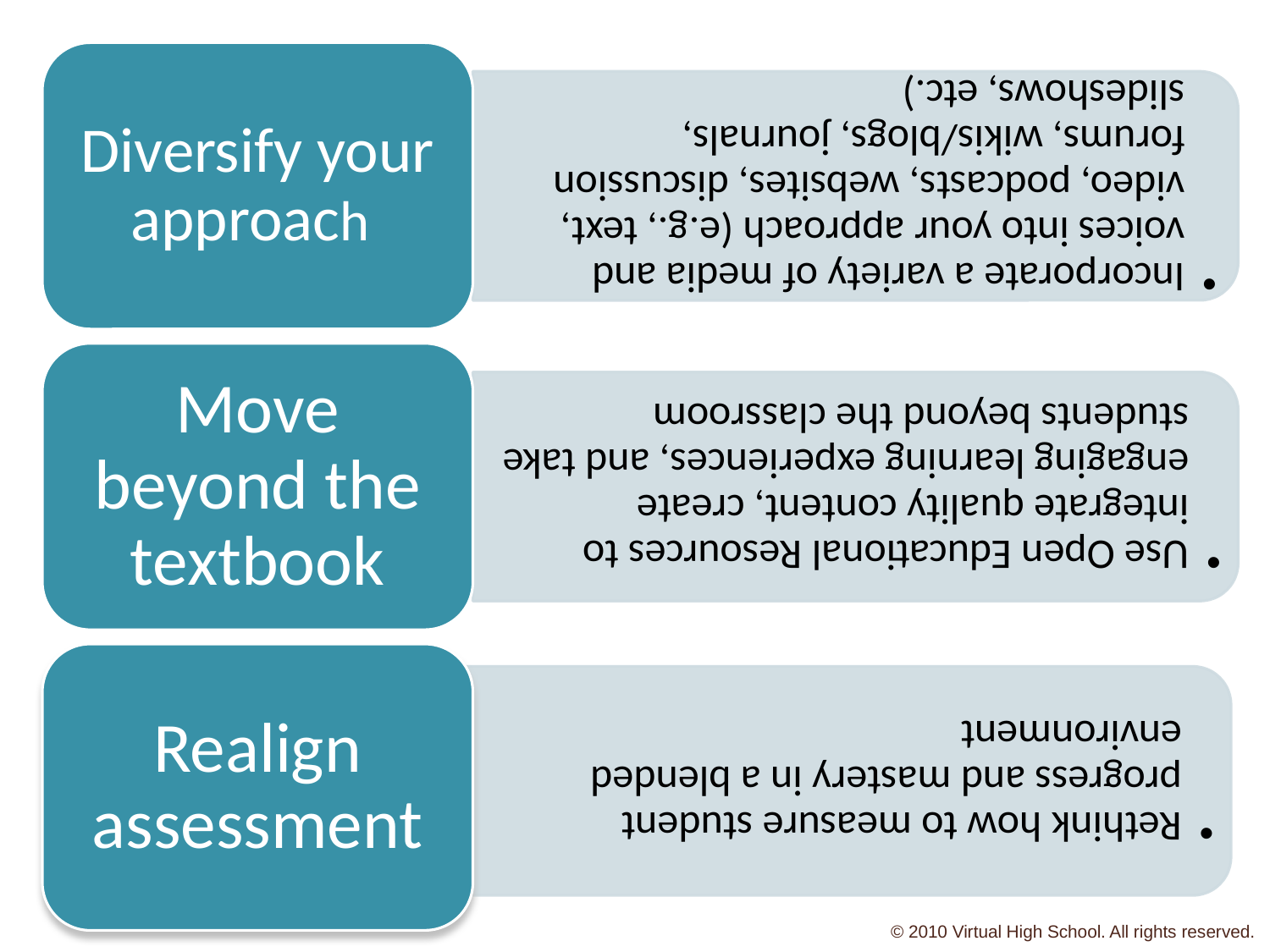

Incorporate a variety of media and voices into your approach (e.g., text, video, podcasts, websites, discussion forums, wikis/blogs, journals, slideshows, etc.)
Diversify your approach
Use Open Educational Resources to integrate quality content, create engaging learning experiences, and take students beyond the classroom
Move beyond the textbook
Rethink how to measure student progress and mastery in a blended environment
Realign assessment